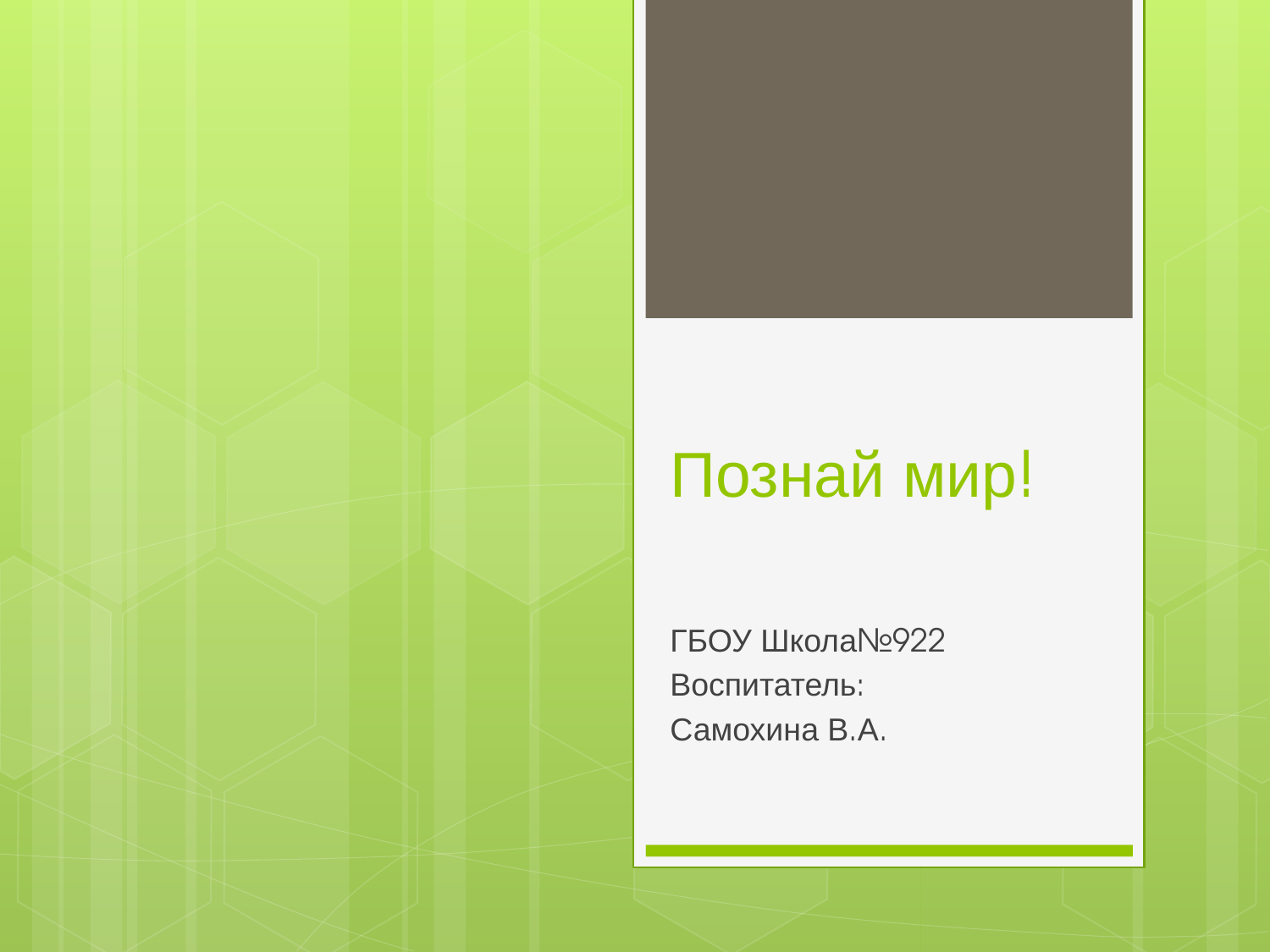

# Познай мир!
ГБОУ Школа№922
Воспитатель:
Самохина В.А.